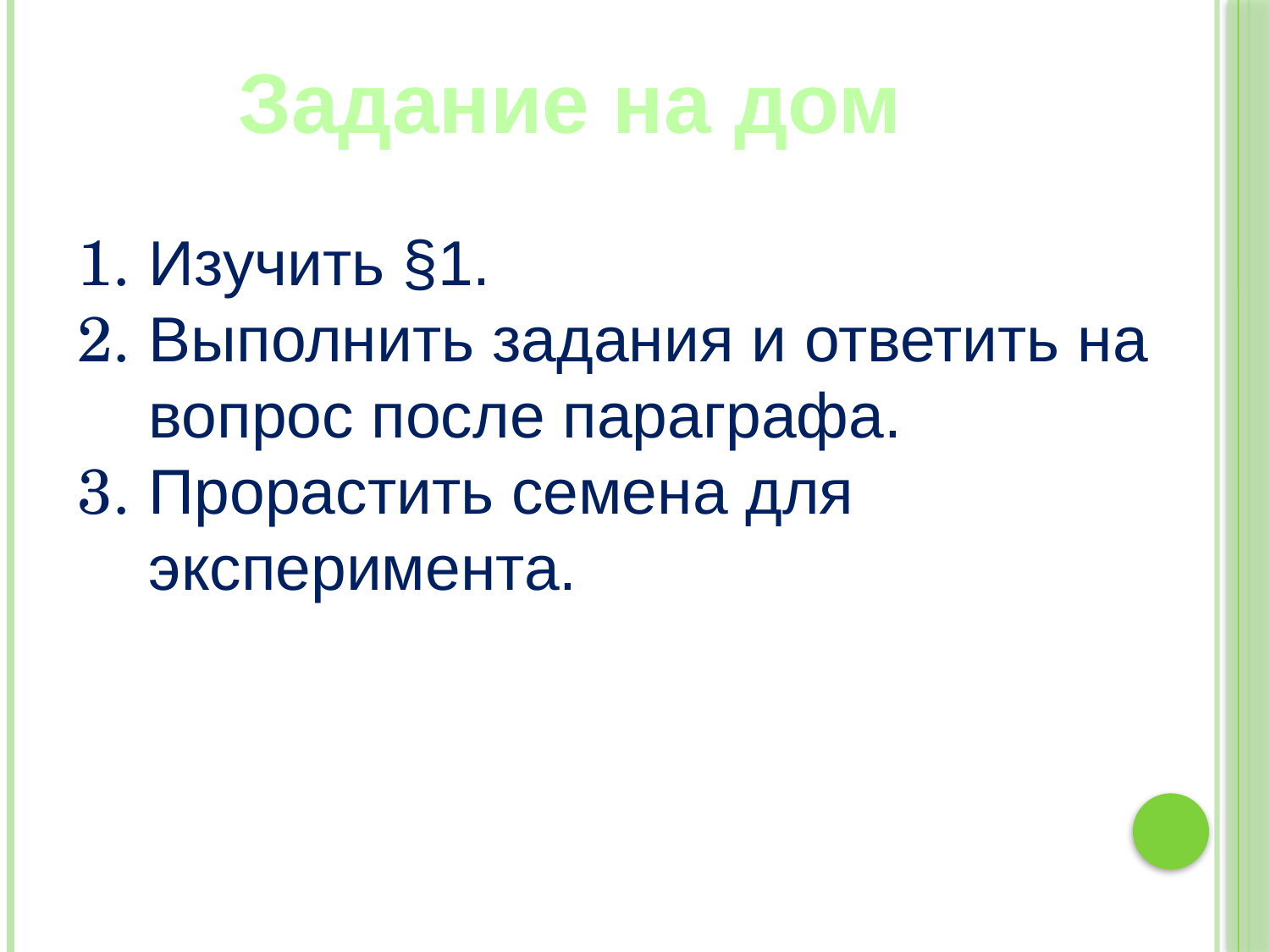

# Задание на дом
Изучить §1.
Выполнить задания и ответить на вопрос после параграфа.
Прорастить семена для эксперимента.